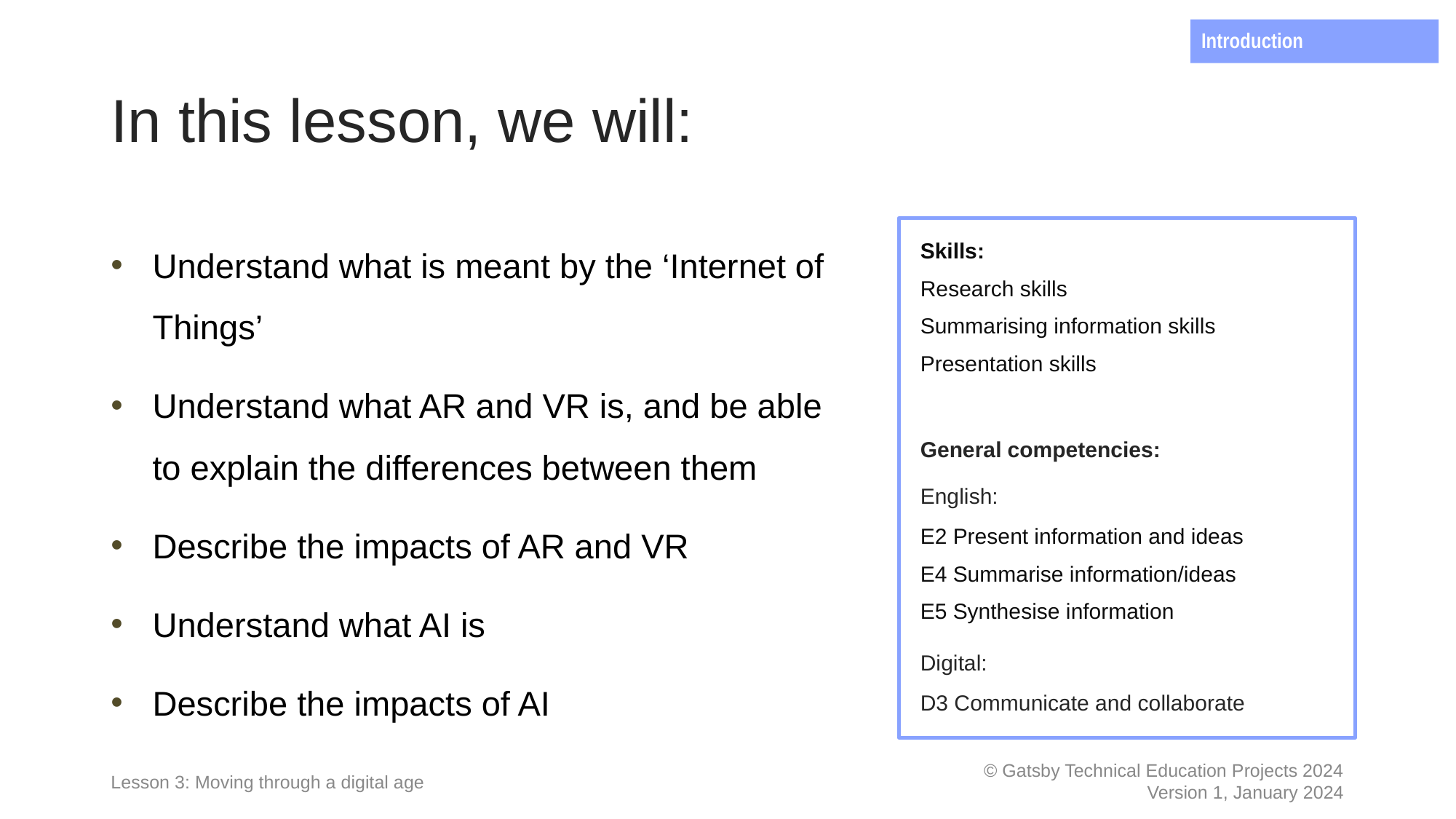

Introduction
# In this lesson, we will:
Understand what is meant by the ‘Internet of Things’
Understand what AR and VR is, and be able to explain the differences between them
Describe the impacts of AR and VR
Understand what AI is
Describe the impacts of AI

Skills:
Research skills
Summarising information skills
Presentation skills

General competencies:
English:
E2 Present information and ideas
E4 Summarise information/ideas
E5 Synthesise information
Digital:
D3 Communicate and collaborate
Lesson 3: Moving through a digital age